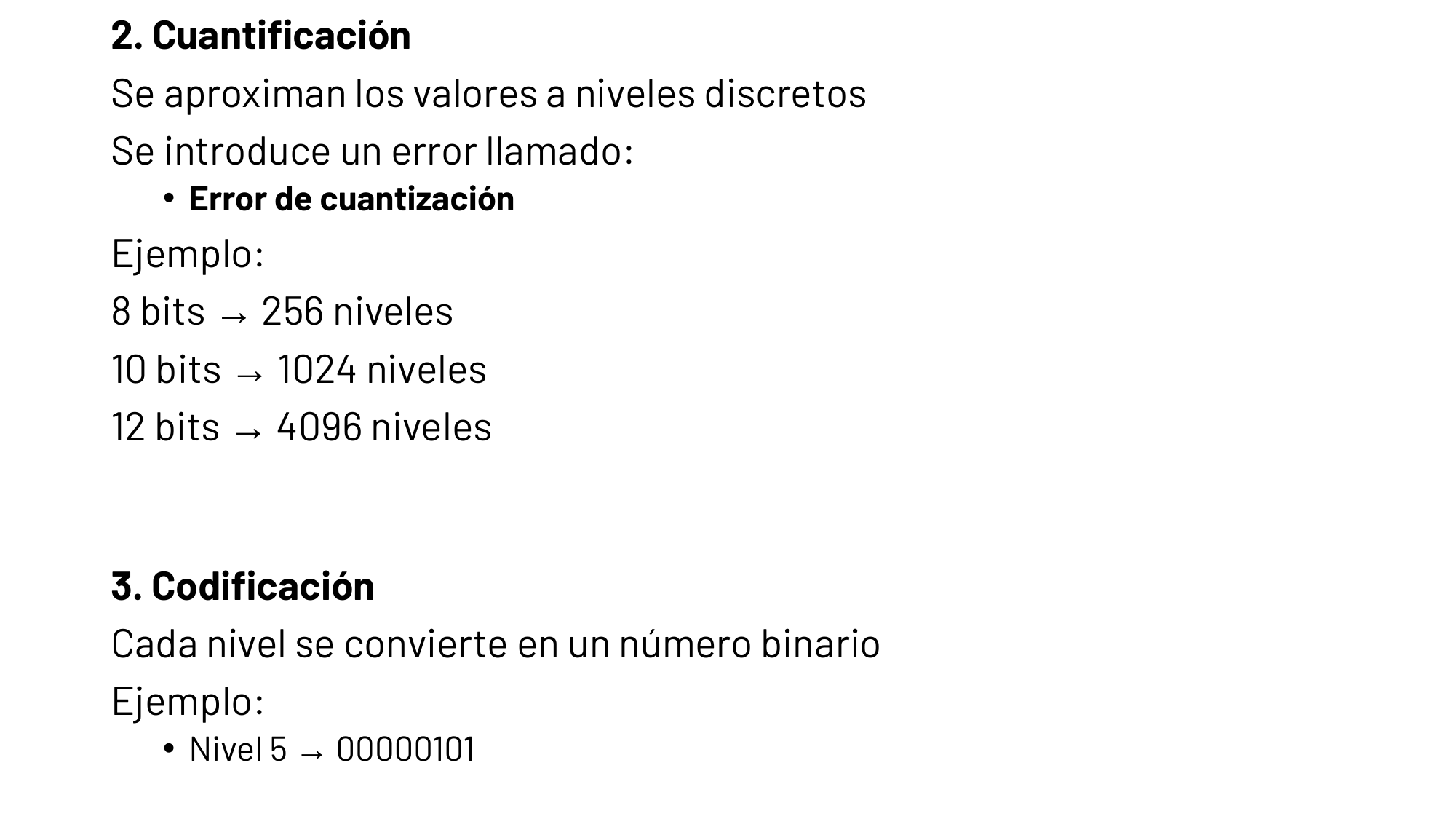

2. Cuantificación
Se aproximan los valores a niveles discretos
Se introduce un error llamado:
Error de cuantización
Ejemplo:
8 bits → 256 niveles
10 bits → 1024 niveles
12 bits → 4096 niveles

3. Codificación
Cada nivel se convierte en un número binario
Ejemplo:
Nivel 5 → 00000101